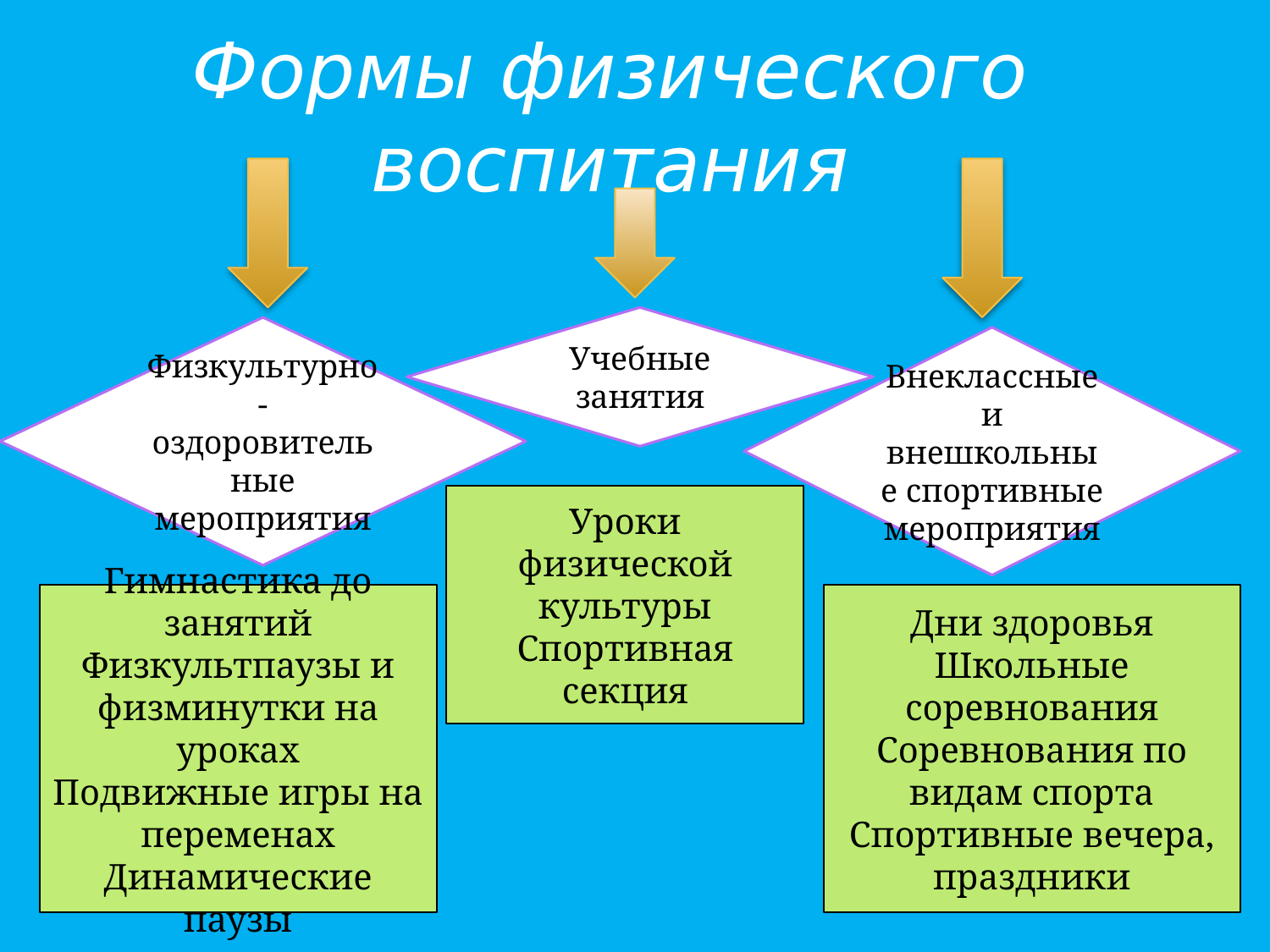

Формы физического воспитания

Учебные занятия
Физкультурно-оздоровительные мероприятия
Внеклассные и внешкольные спортивные мероприятия
Уроки физической культуры
Спортивная секция
Гимнастика до занятий
Физкультпаузы и физминутки на уроках
Подвижные игры на переменах
Динамические паузы
Дни здоровья
Школьные соревнования
Соревнования по видам спорта
Спортивные вечера, праздники